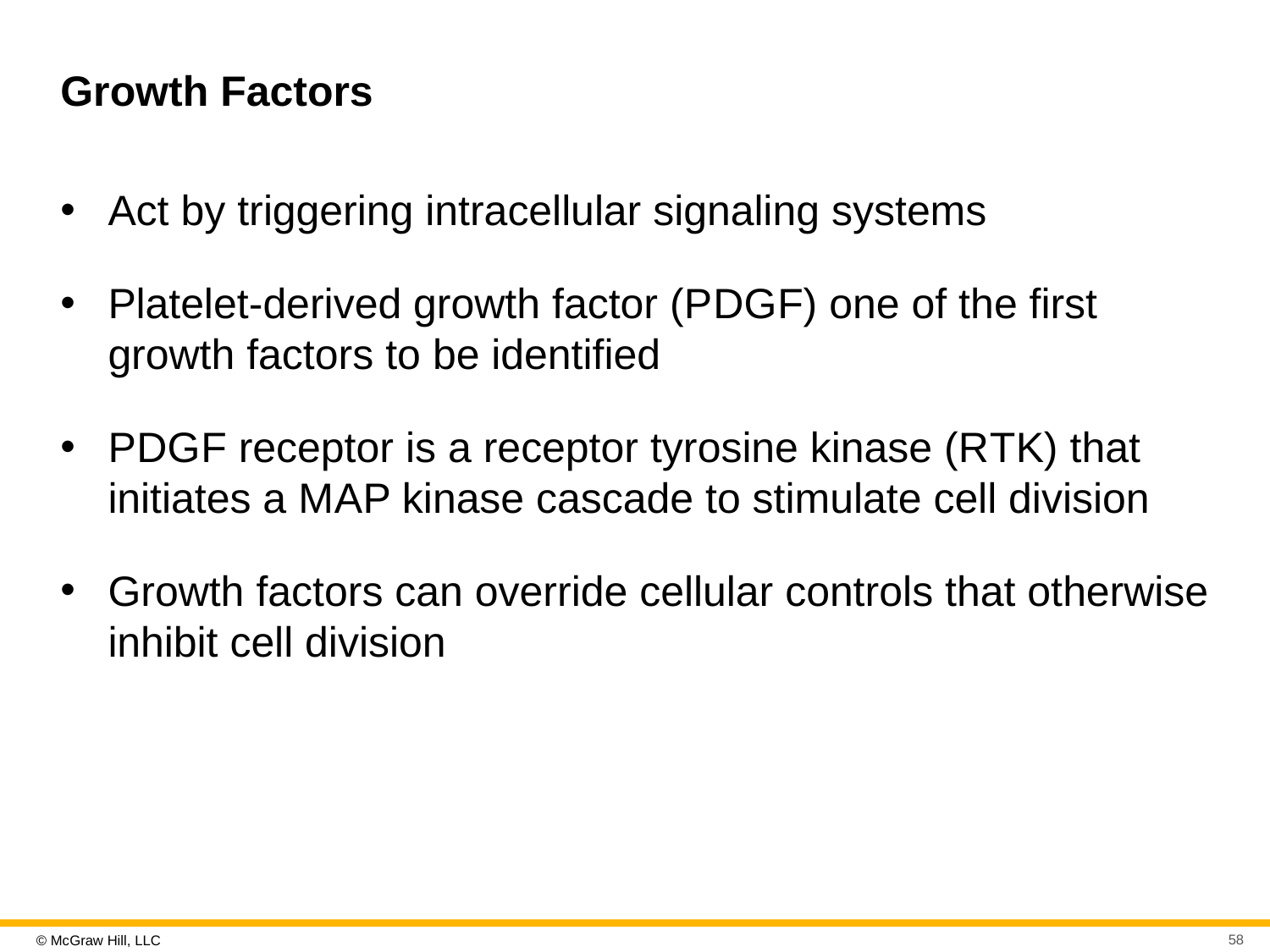

# Growth Factors
Act by triggering intracellular signaling systems
Platelet-derived growth factor (P D G F) one of the first growth factors to be identified
P D G F receptor is a receptor tyrosine kinase (R T K) that initiates a M A P kinase cascade to stimulate cell division
Growth factors can override cellular controls that otherwise inhibit cell division
58